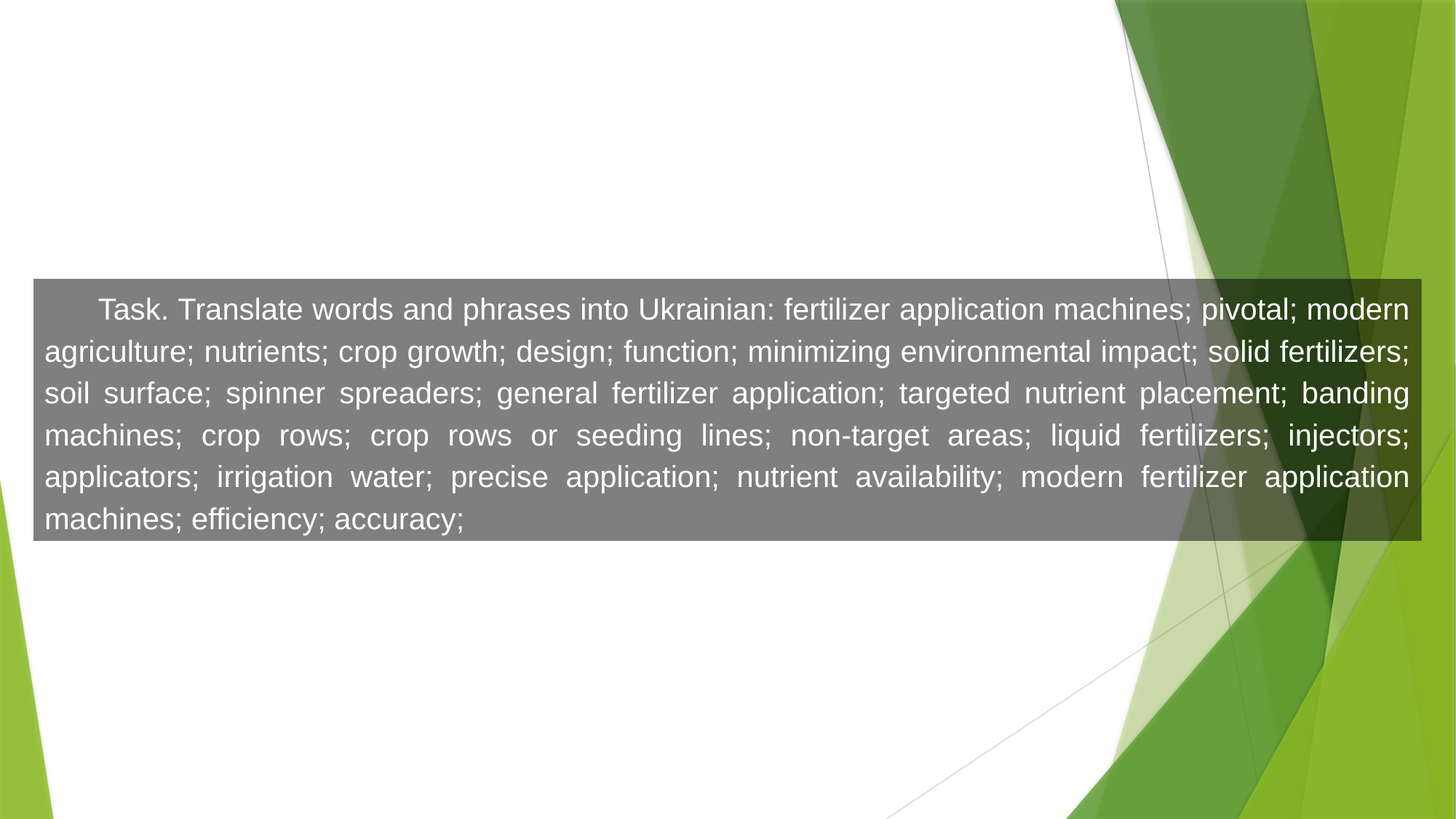

Task. Translate words and phrases into Ukrainian: fertilizer application machines; pivotal; modern agriculture; nutrients; crop growth; design; function; minimizing environmental impact; solid fertilizers; soil surface; spinner spreaders; general fertilizer application; targeted nutrient placement; banding machines; crop rows; crop rows or seeding lines; non-target areas; liquid fertilizers; injectors; applicators; irrigation water; precise application; nutrient availability; modern fertilizer application machines; efficiency; accuracy;